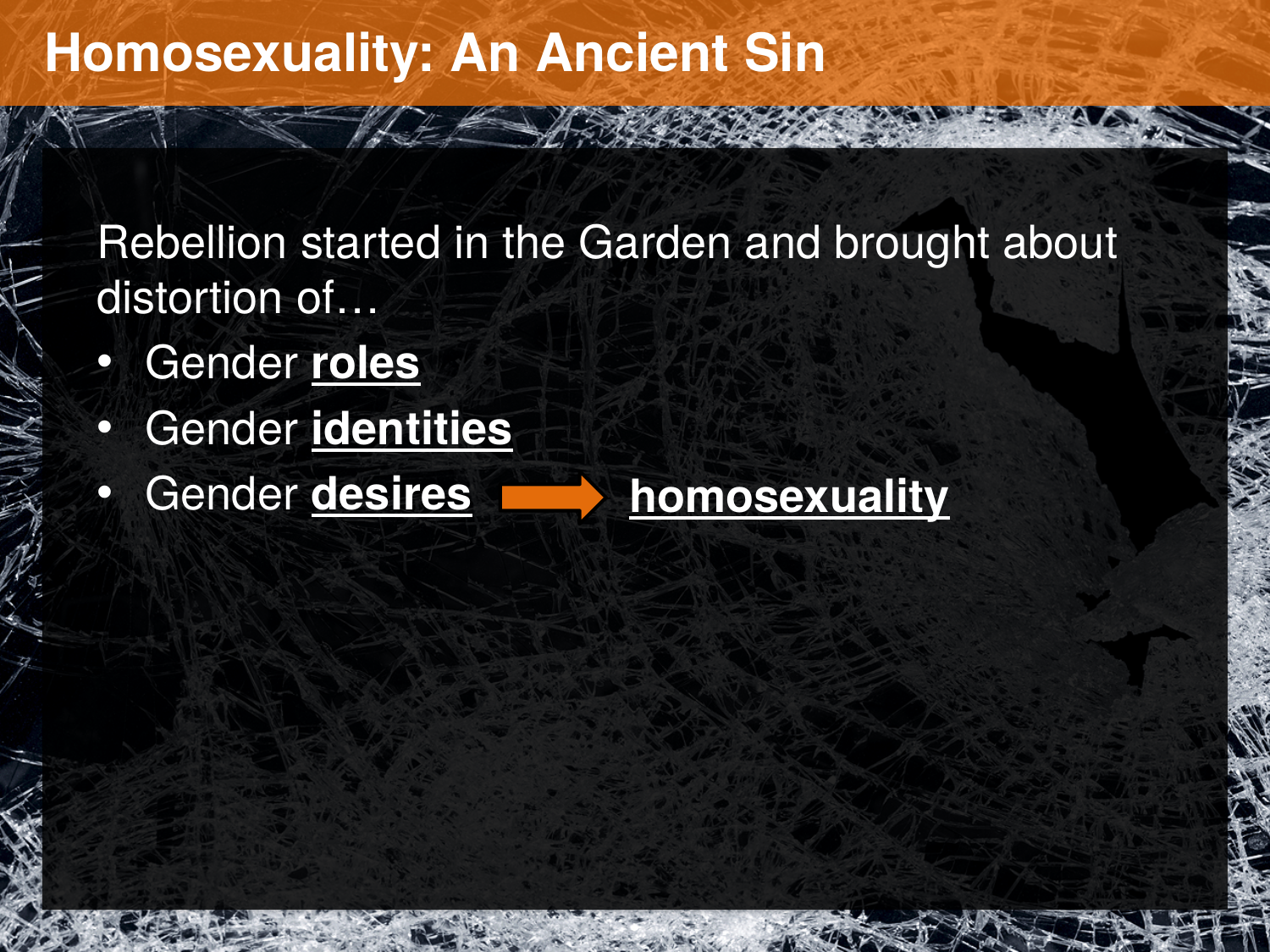

Homosexuality: An Ancient Sin

Rebellion started in the Garden and brought about distortion of…
Gender roles
Gender identities
Gender desires
homosexuality